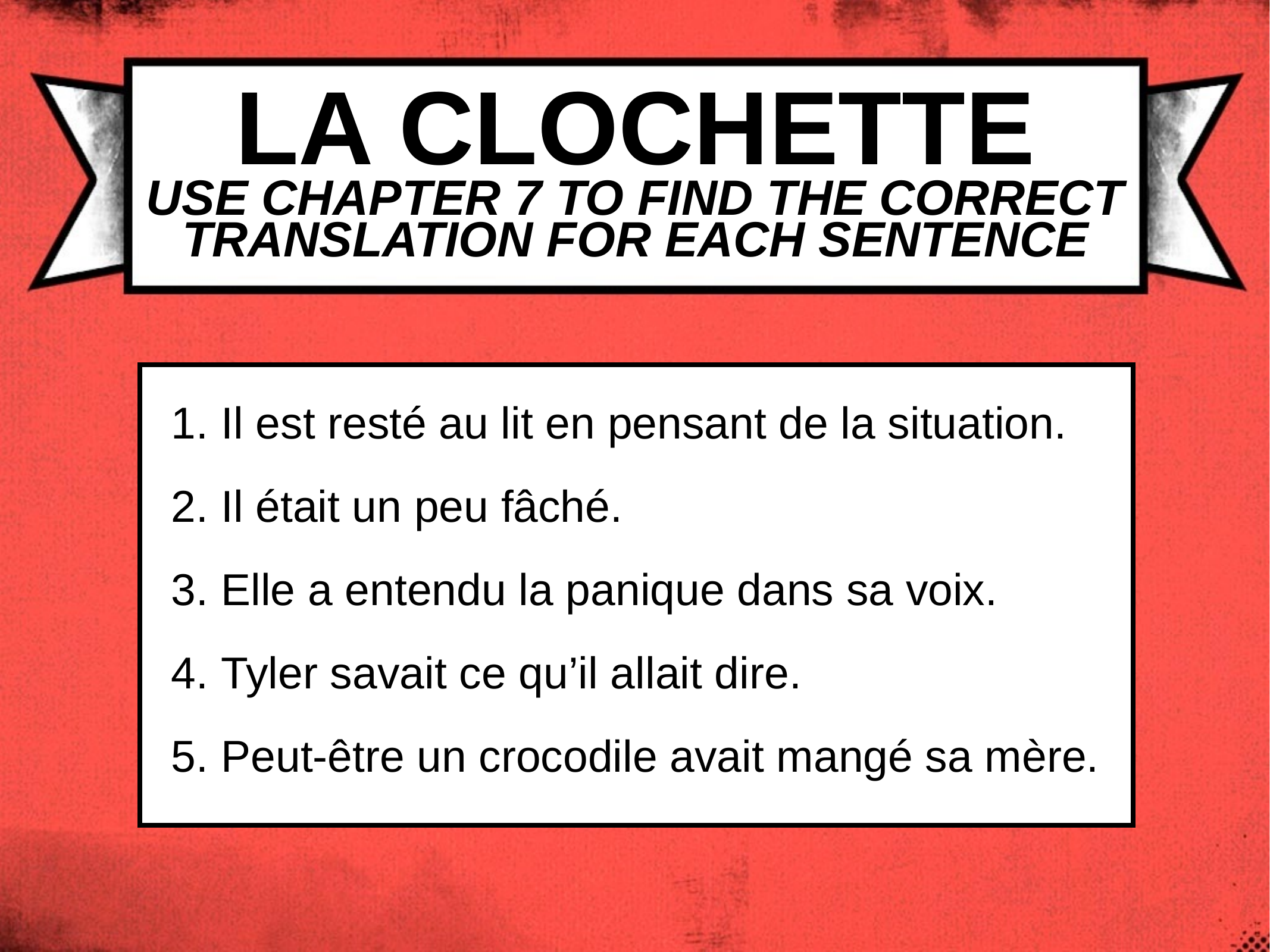

# LA CLOCHETTE Use chapter 7 to find the correct translation for each sentence
Il est resté au lit en pensant de la situation.
Il était un peu fâché.
Elle a entendu la panique dans sa voix.
Tyler savait ce qu’il allait dire.
Peut-être un crocodile avait mangé sa mère.